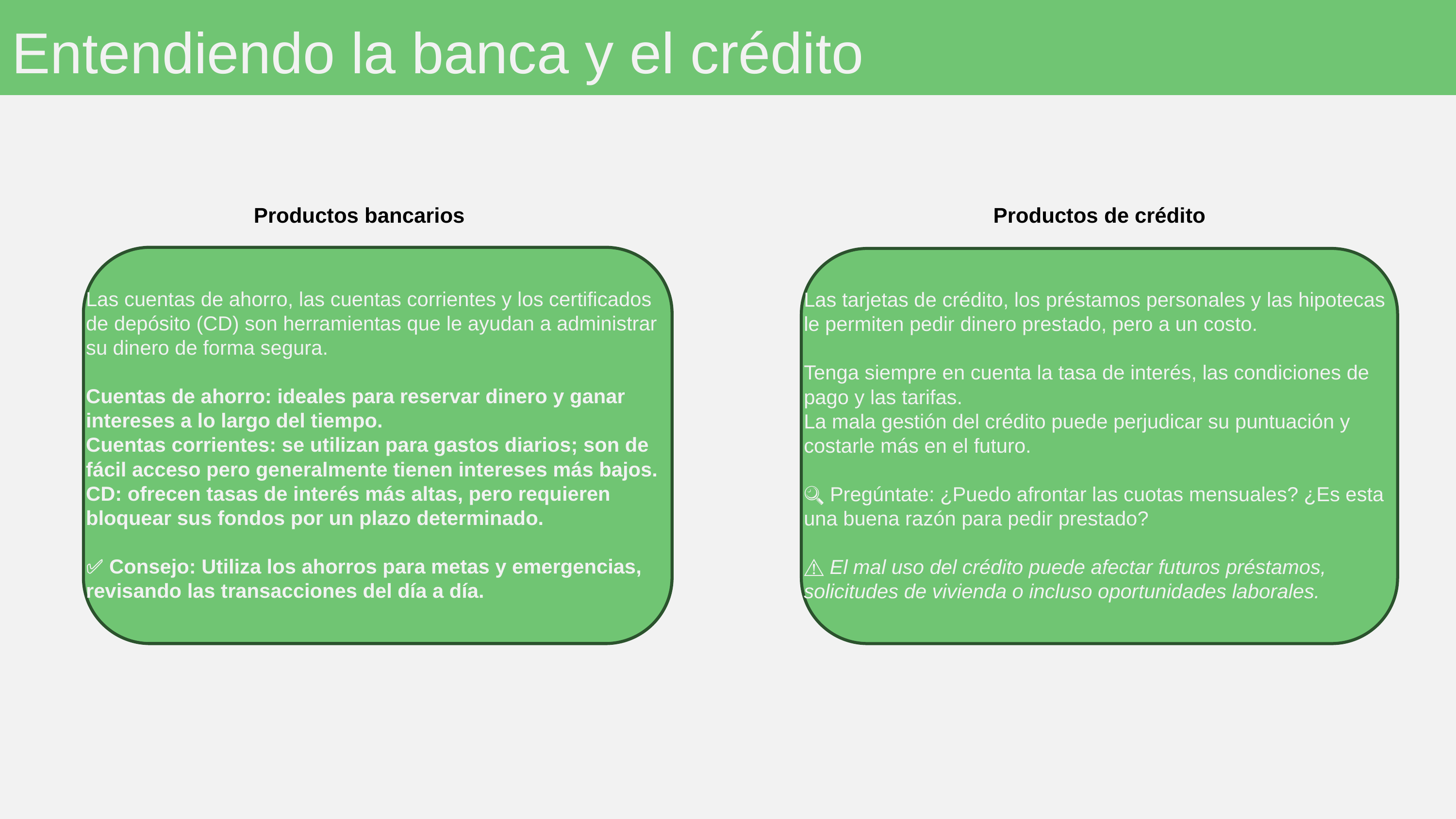

Entendiendo la banca y el crédito
Productos bancarios
Productos de crédito

Las cuentas de ahorro, las cuentas corrientes y los certificados de depósito (CD) son herramientas que le ayudan a administrar su dinero de forma segura.

Cuentas de ahorro: ideales para reservar dinero y ganar intereses a lo largo del tiempo.
Cuentas corrientes: se utilizan para gastos diarios; son de fácil acceso pero generalmente tienen intereses más bajos.
CD: ofrecen tasas de interés más altas, pero requieren bloquear sus fondos por un plazo determinado.

✅ Consejo: Utiliza los ahorros para metas y emergencias, revisando las transacciones del día a día.

Las tarjetas de crédito, los préstamos personales y las hipotecas le permiten pedir dinero prestado, pero a un costo.

Tenga siempre en cuenta la tasa de interés, las condiciones de pago y las tarifas.
La mala gestión del crédito puede perjudicar su puntuación y costarle más en el futuro.

🔍 Pregúntate: ¿Puedo afrontar las cuotas mensuales? ¿Es esta una buena razón para pedir prestado?

⚠️ El mal uso del crédito puede afectar futuros préstamos, solicitudes de vivienda o incluso oportunidades laborales.